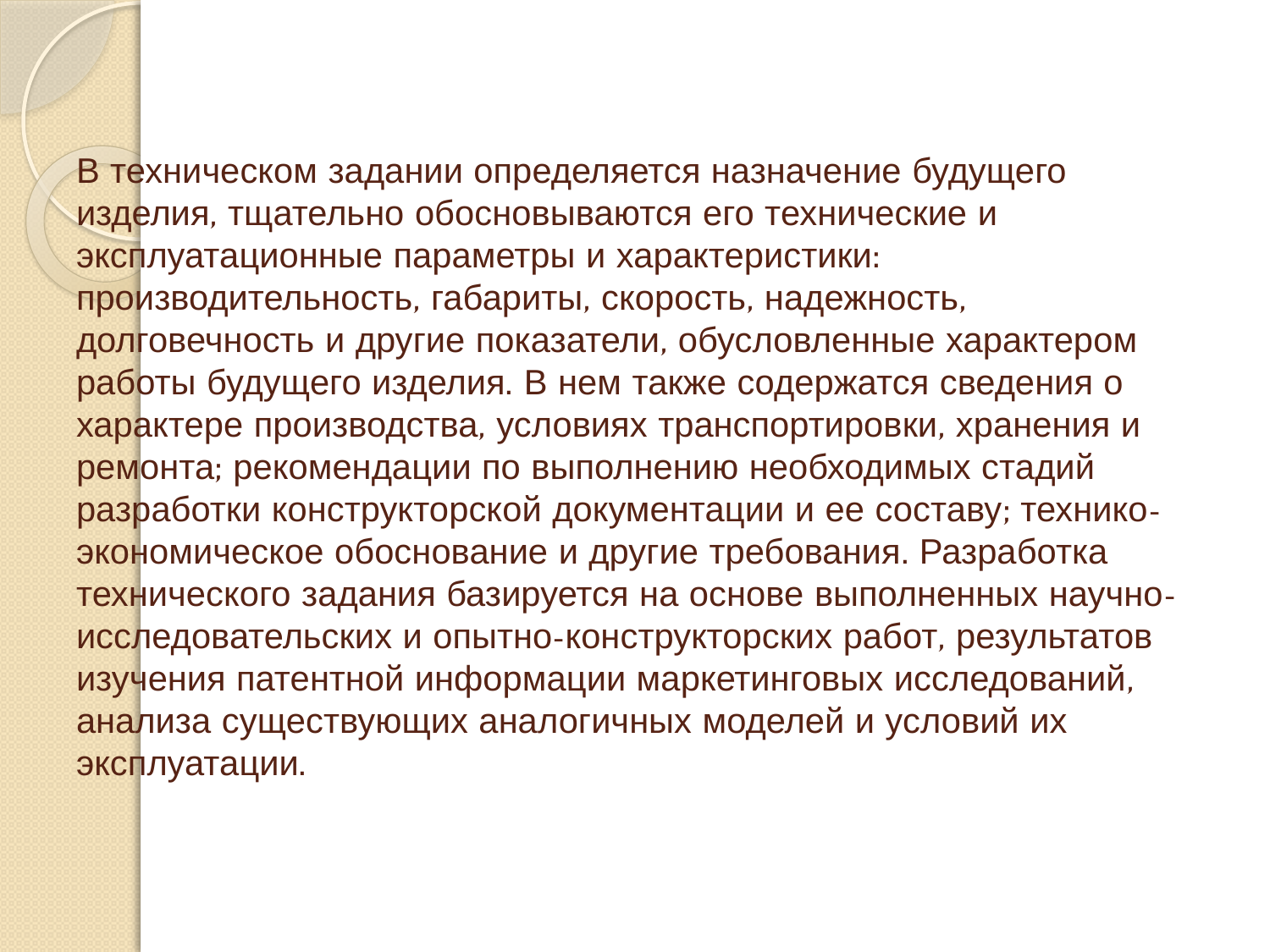

# В техническом задании определяется назначение будущего изделия, тщательно обосновываются его технические и эксплуатационные параметры и характеристики: производительность, габариты, скорость, надежность, долговечность и другие показатели, обусловленные характером работы будущего изделия. В нем также содержатся сведения о характере про­изводства, условиях транспортировки, хранения и ремонта; рекомендации по выполнению необходимых стадий разработ­ки конструкторской документации и ее составу; технико- экономическое обоснование и другие требования. Разработка технического задания базируется на основе выполненных научно- исследовательских и опытно-конструк­торских работ, результатов изучения патентной информации маркетинговых исследований, анализа существующих анало­гичных моделей и условий их эксплуатации.